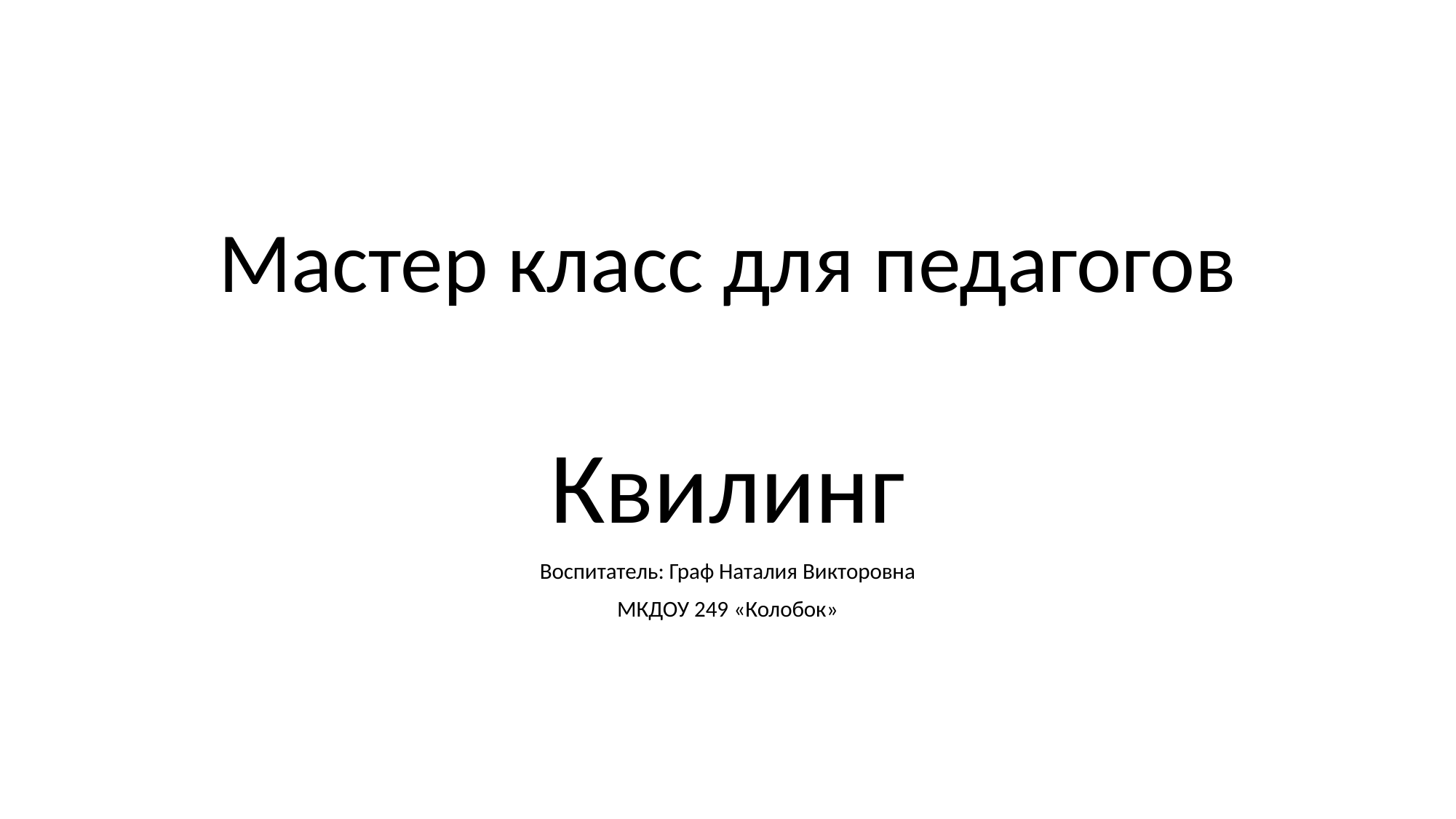

# Мастер класс для педагогов
Квилинг
Воспитатель: Граф Наталия Викторовна
МКДОУ 249 «Колобок»